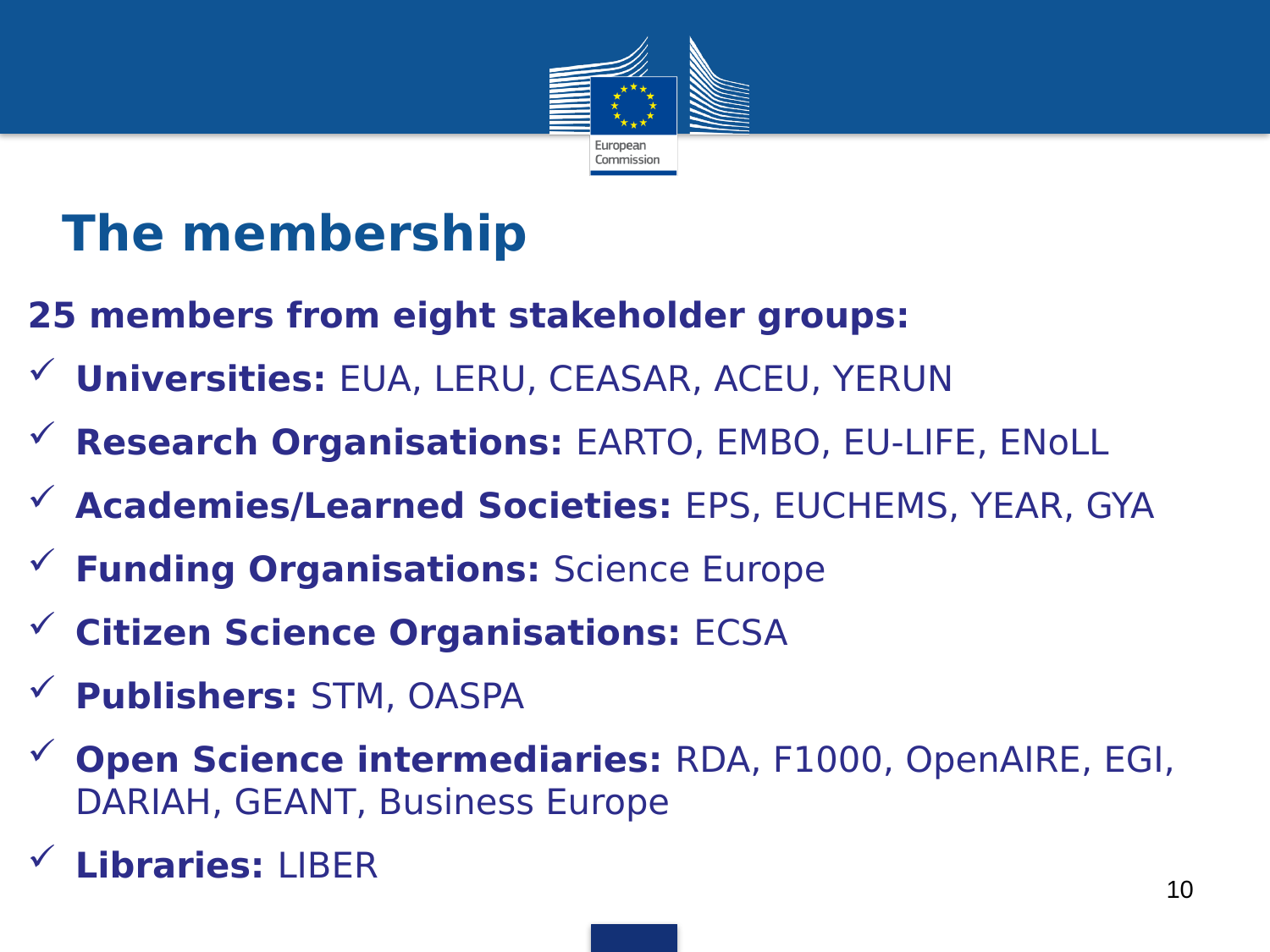

# The membership
25 members from eight stakeholder groups:
Universities: EUA, LERU, CEASAR, ACEU, YERUN
Research Organisations: EARTO, EMBO, EU-LIFE, ENoLL
Academies/Learned Societies: EPS, EUCHEMS, YEAR, GYA
Funding Organisations: Science Europe
Citizen Science Organisations: ECSA
Publishers: STM, OASPA
Open Science intermediaries: RDA, F1000, OpenAIRE, EGI, DARIAH, GEANT, Business Europe
Libraries: LIBER
10